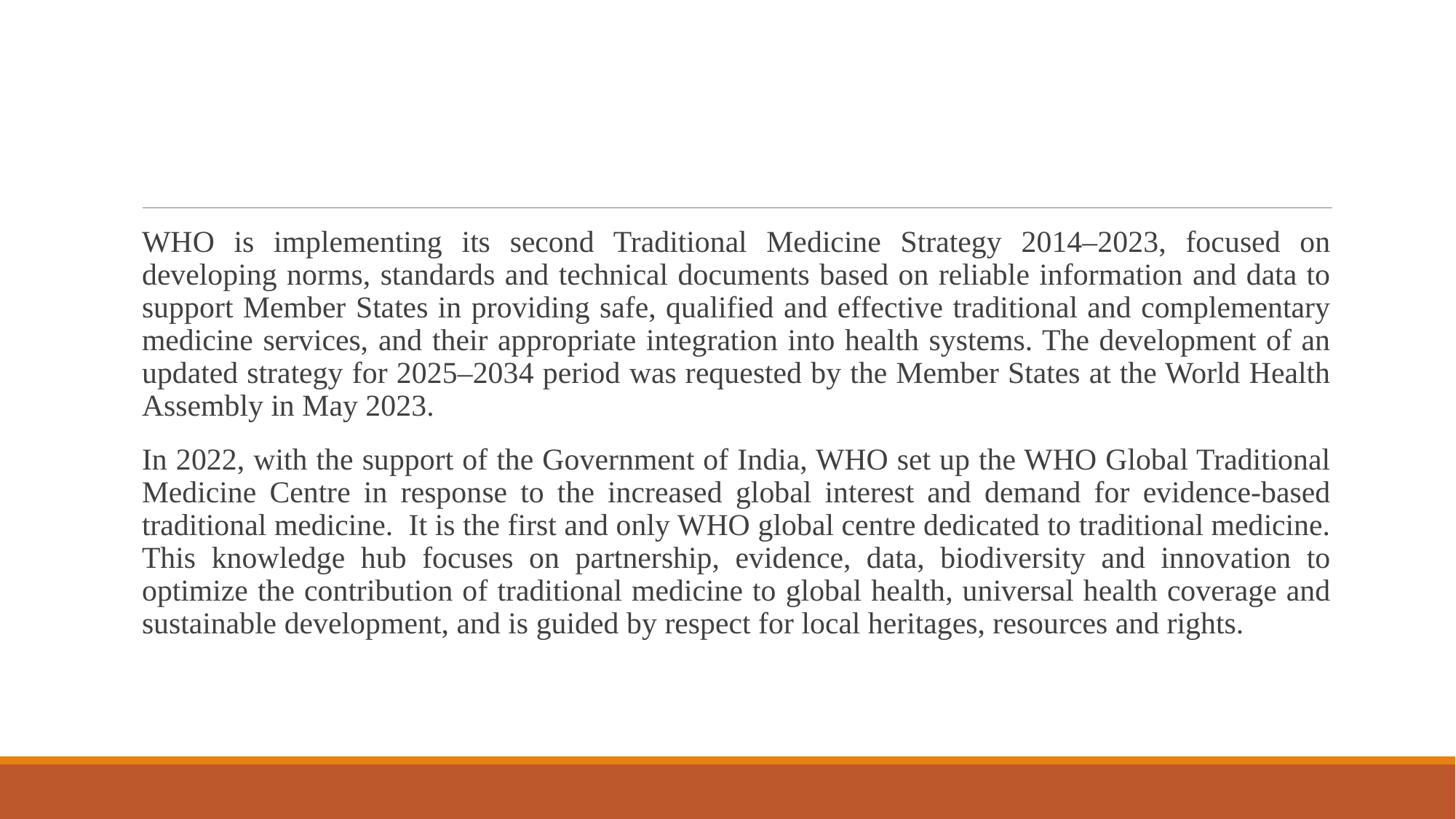

WHO is implementing its second Traditional Medicine Strategy 2014–2023, focused on developing norms, standards and technical documents based on reliable information and data to support Member States in providing safe, qualified and effective traditional and complementary medicine services, and their appropriate integration into health systems. The development of an updated strategy for 2025–2034 period was requested by the Member States at the World Health Assembly in May 2023.
In 2022, with the support of the Government of India, WHO set up the WHO Global Traditional Medicine Centre in response to the increased global interest and demand for evidence-based traditional medicine.  It is the first and only WHO global centre dedicated to traditional medicine. This knowledge hub focuses on partnership, evidence, data, biodiversity and innovation to optimize the contribution of traditional medicine to global health, universal health coverage and sustainable development, and is guided by respect for local heritages, resources and rights.